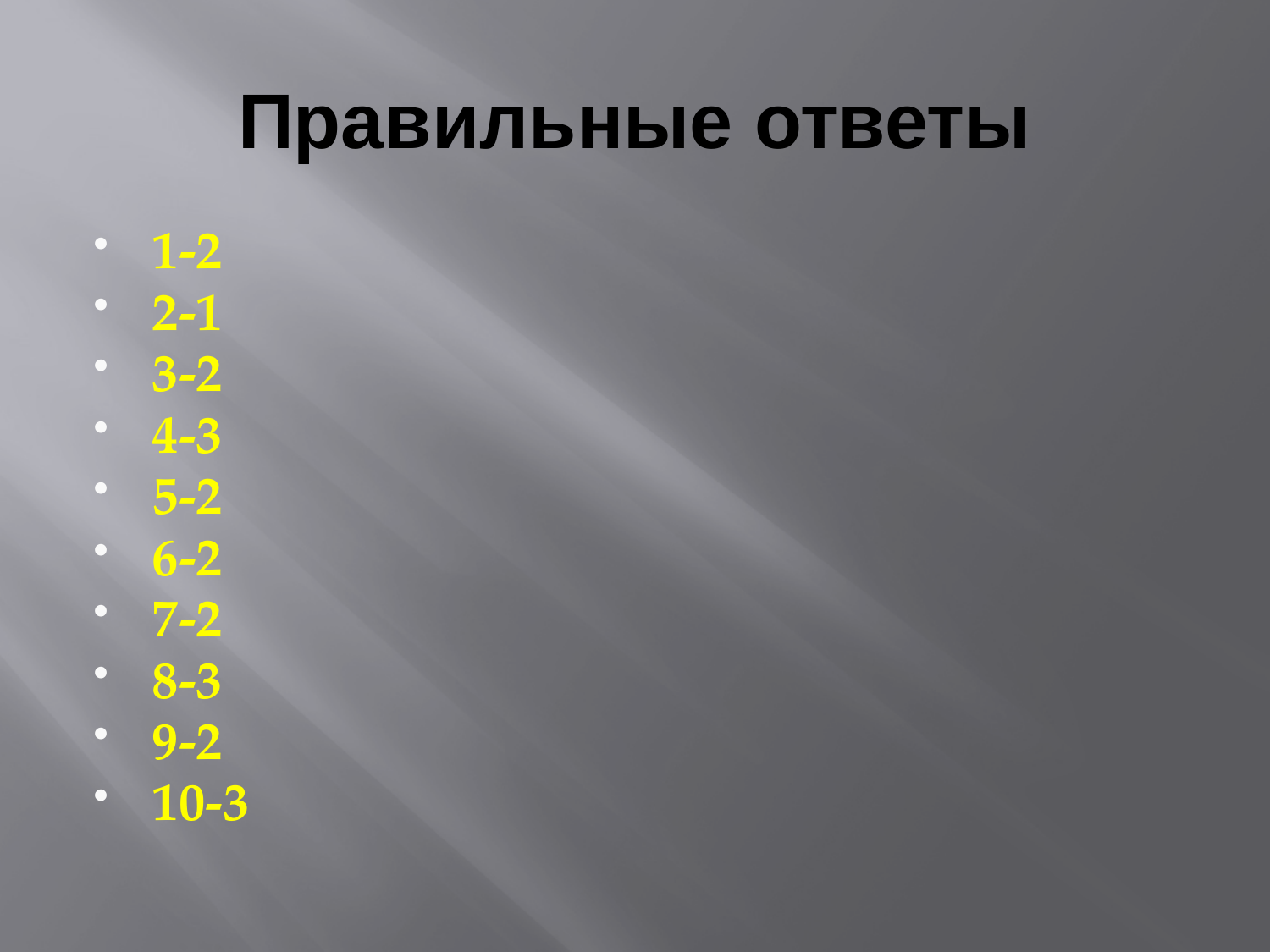

# Правильные ответы
1-2
2-1
3-2
4-3
5-2
6-2
7-2
8-3
9-2
10-3